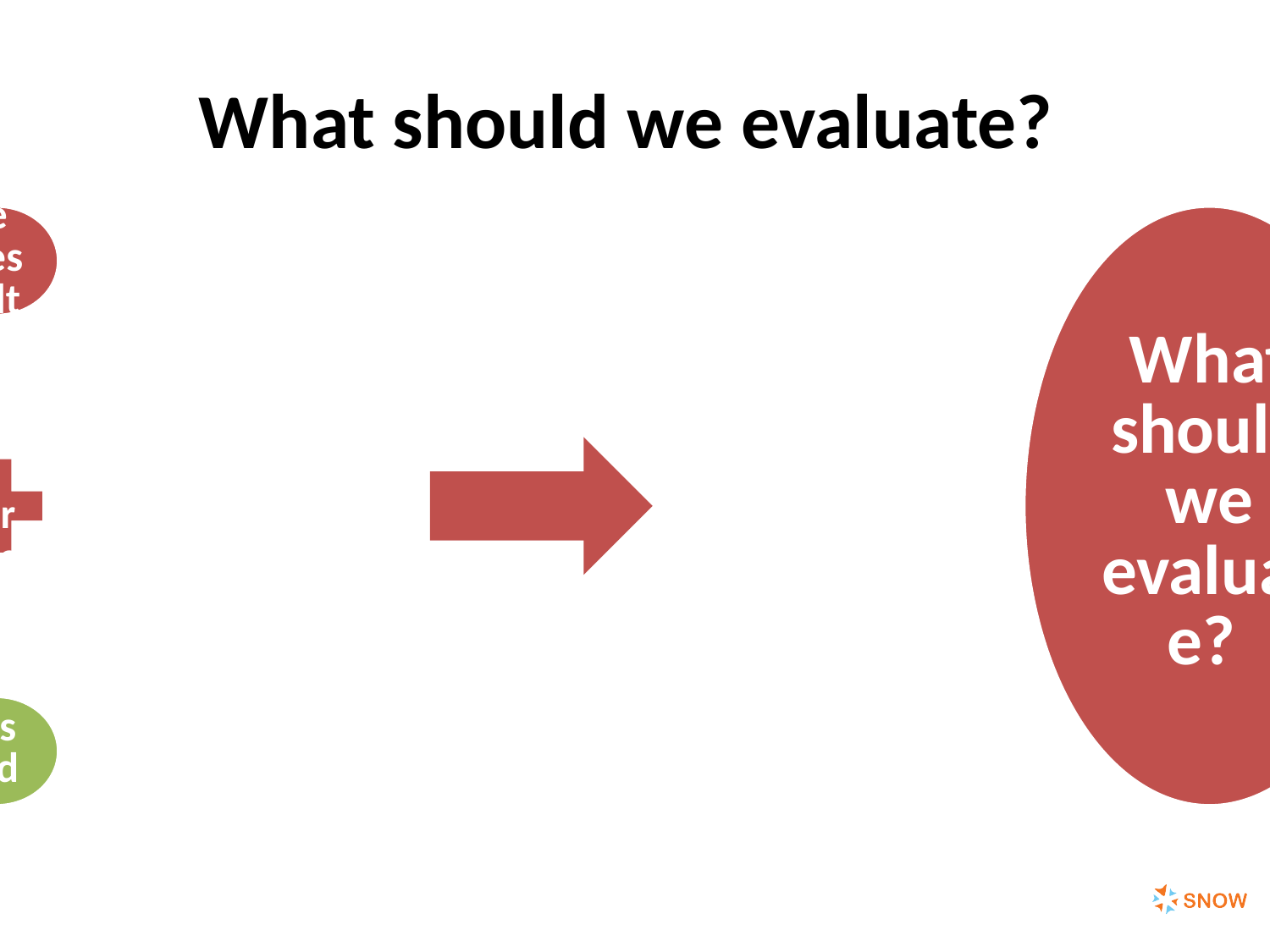

# What should we evaluate?
What should we evaluate?